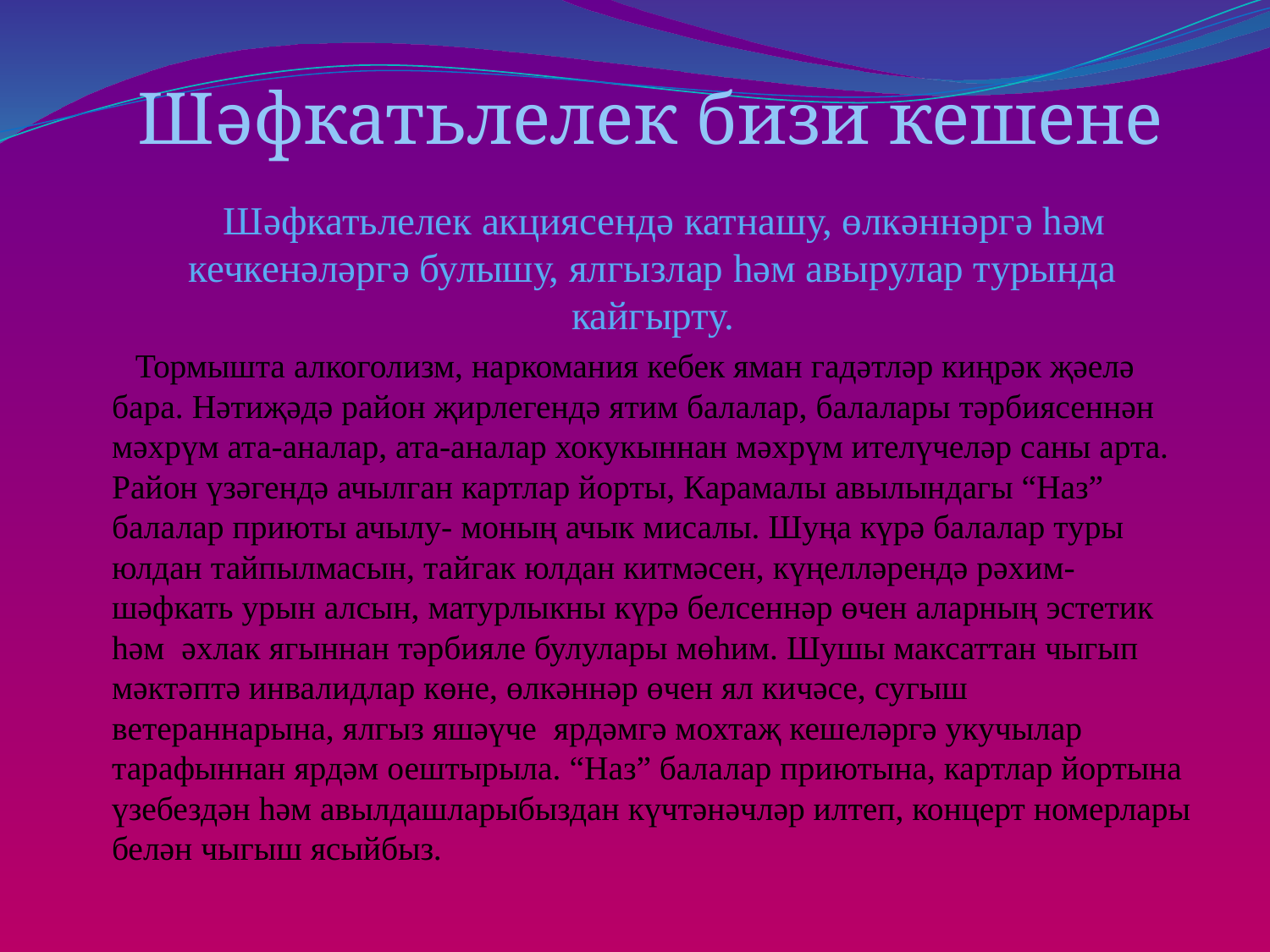

# Шәфкатьлелек бизи кешене
      Шәфкатьлелек акциясендә катнашу, өлкәннәргә һәм кечкенәләргә булышу, ялгызлар һәм авырулар турында кайгырту.
       Тормышта алкоголизм, наркомания кебек яман гадәтләр киңрәк җәелә бара. Нәтиҗәдә район җирлегендә ятим балалар, балалары тәрбиясеннән мәхрүм ата-аналар, ата-аналар хокукыннан мәхрүм ителүчеләр саны арта.  Район үзәгендә ачылган картлар йорты, Карамалы авылындагы “Наз” балалар приюты ачылу- моның ачык мисалы. Шуңа күрә балалар туры юлдан тайпылмасын, тайгак юлдан китмәсен, күңелләрендә рәхим-шәфкать урын алсын, матурлыкны күрә белсеннәр өчен аларның эстетик һәм  әхлак ягыннан тәрбияле булулары мөһим. Шушы максаттан чыгып мәктәптә инвалидлар көне, өлкәннәр өчен ял кичәсе, сугыш ветераннарына, ялгыз яшәүче  ярдәмгә мохтаҗ кешеләргә укучылар тарафыннан ярдәм оештырыла. “Наз” балалар приютына, картлар йортына үзебездән һәм авылдашларыбыздан күчтәнәчләр илтеп, концерт номерлары белән чыгыш ясыйбыз.